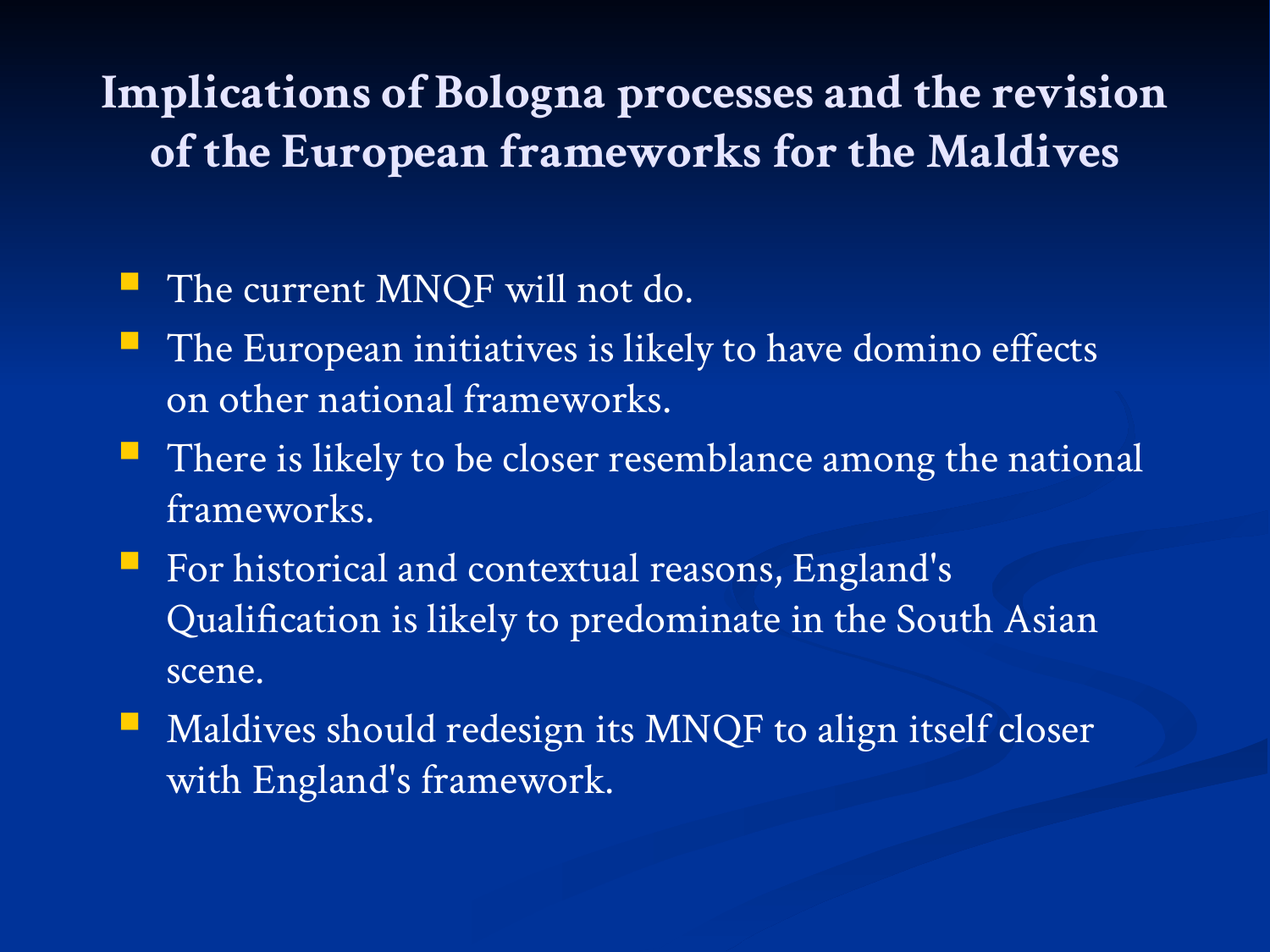

# Implications of Bologna processes and the revision of the European frameworks for the Maldives
The current MNQF will not do.
The European initiatives is likely to have domino effects on other national frameworks.
There is likely to be closer resemblance among the national frameworks.
For historical and contextual reasons, England's Qualification is likely to predominate in the South Asian scene.
Maldives should redesign its MNQF to align itself closer with England's framework.